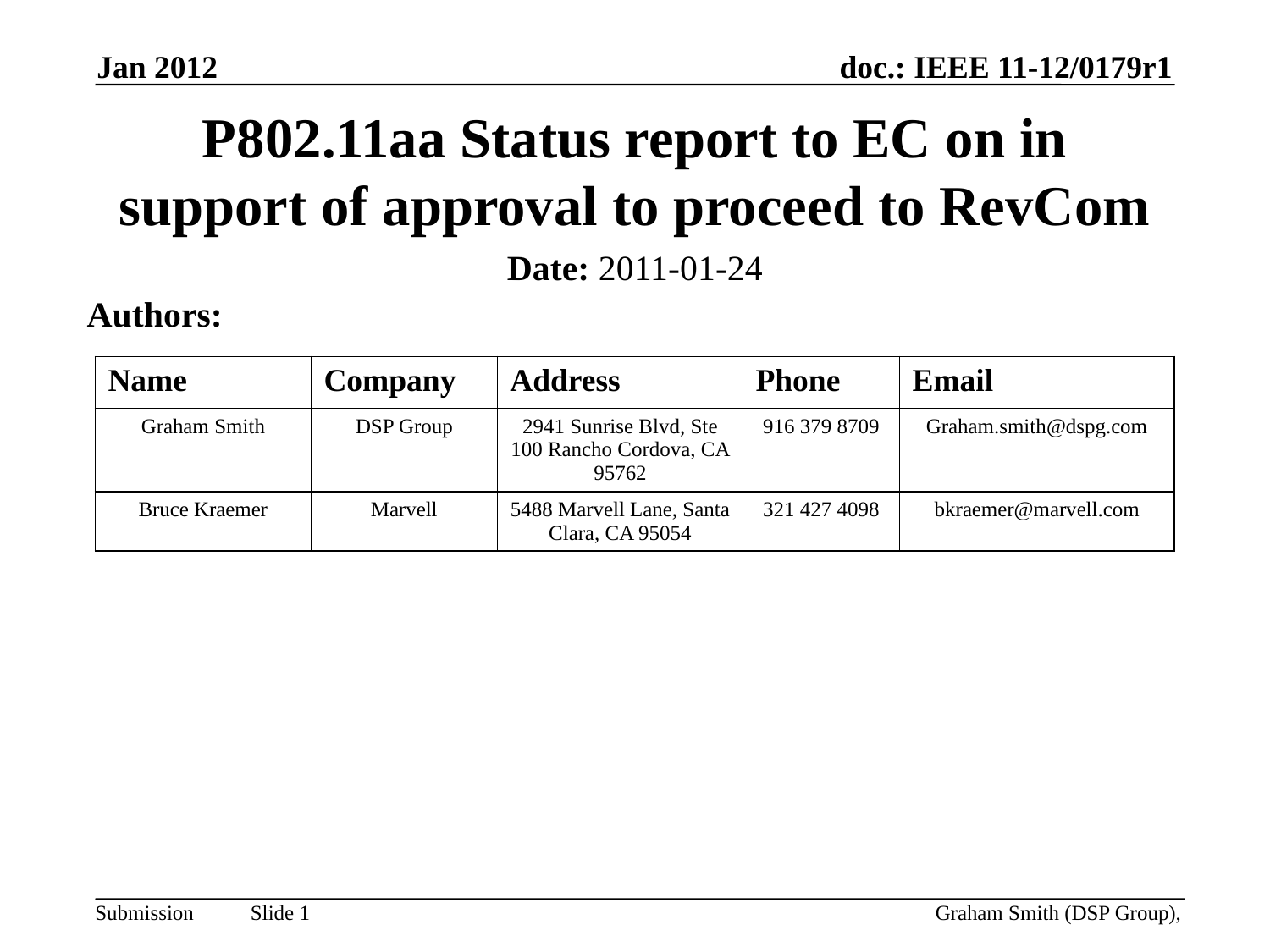

Jan 2012
# P802.11aa Status report to EC on in support of approval to proceed to RevCom
Date: 2011-01-24
Authors:
| Name | Company | Address | Phone | Email |
| --- | --- | --- | --- | --- |
| Graham Smith | DSP Group | 2941 Sunrise Blvd, Ste 100 Rancho Cordova, CA 95762 | 916 379 8709 | Graham.smith@dspg.com |
| Bruce Kraemer | Marvell | 5488 Marvell Lane, Santa Clara, CA 95054 | 321 427 4098 | bkraemer@marvell.com |
Graham Smith (DSP Group),
Slide 1